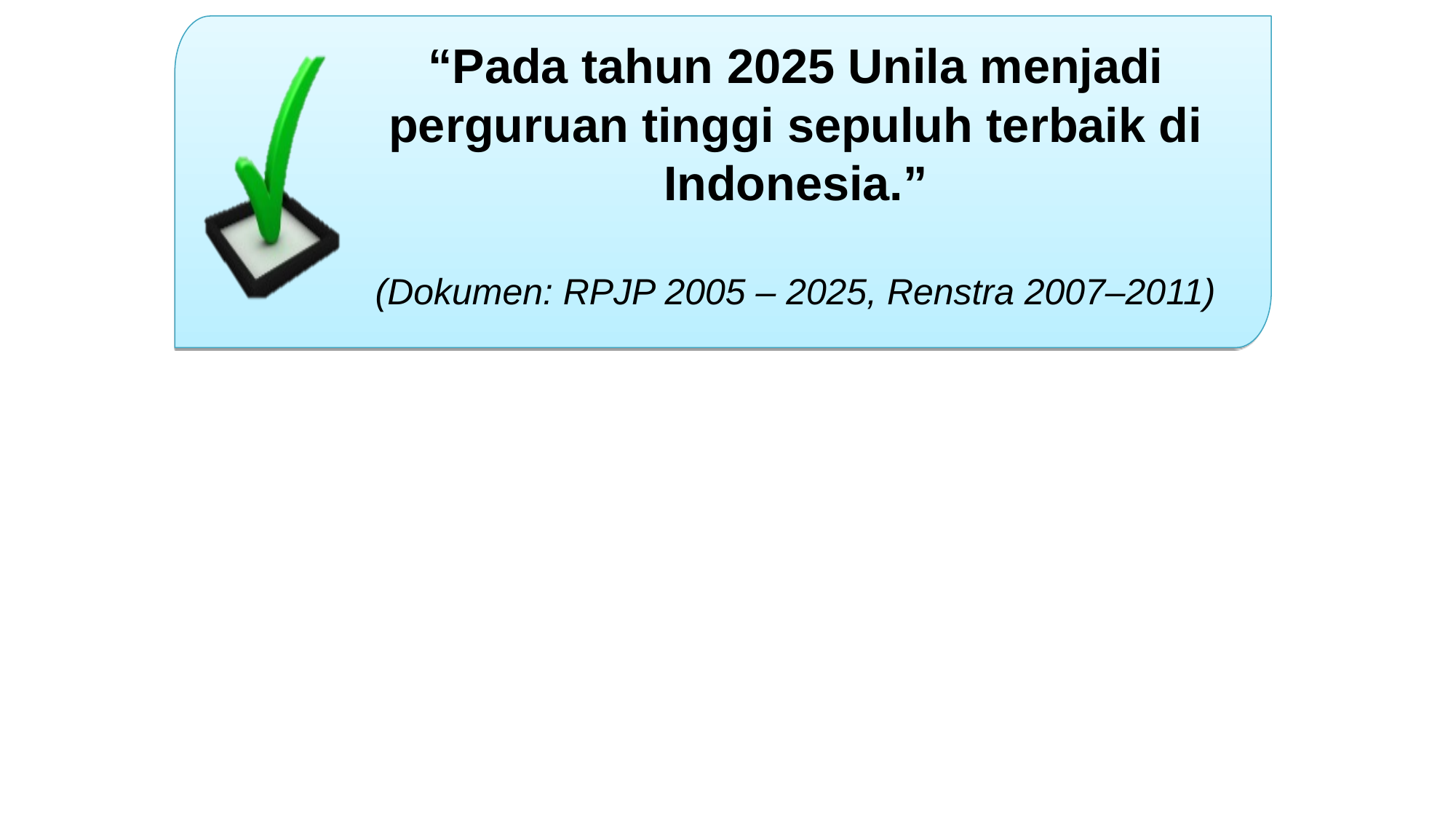

“Pada tahun 2025 Unila menjadi perguruan tinggi sepuluh terbaik di Indonesia.”

(Dokumen: RPJP 2005 – 2025, Renstra 2007–2011)